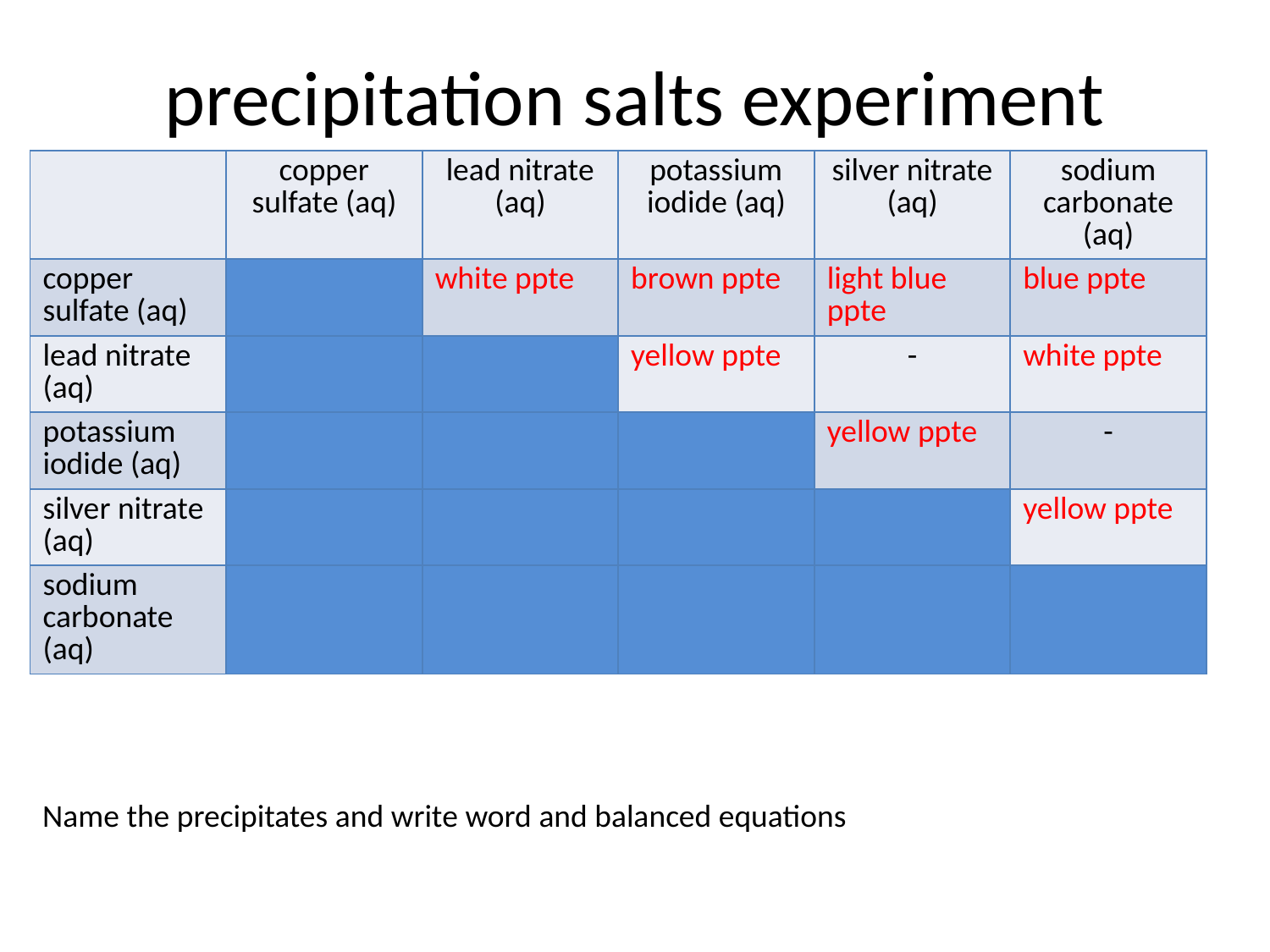

# precipitation salts experiment
|  | copper sulfate (aq) | lead nitrate (aq) | potassium iodide (aq) | silver nitrate (aq) | sodium carbonate (aq) |
| --- | --- | --- | --- | --- | --- |
| copper sulfate (aq) |  | white ppte | brown ppte | light blue ppte | blue ppte |
| lead nitrate (aq) |  |  | yellow ppte | - | white ppte |
| potassium iodide (aq) |  |  |  | yellow ppte | - |
| silver nitrate (aq) |  |  |  |  | yellow ppte |
| sodium carbonate (aq) |  |  |  |  |  |
Name the precipitates and write word and balanced equations